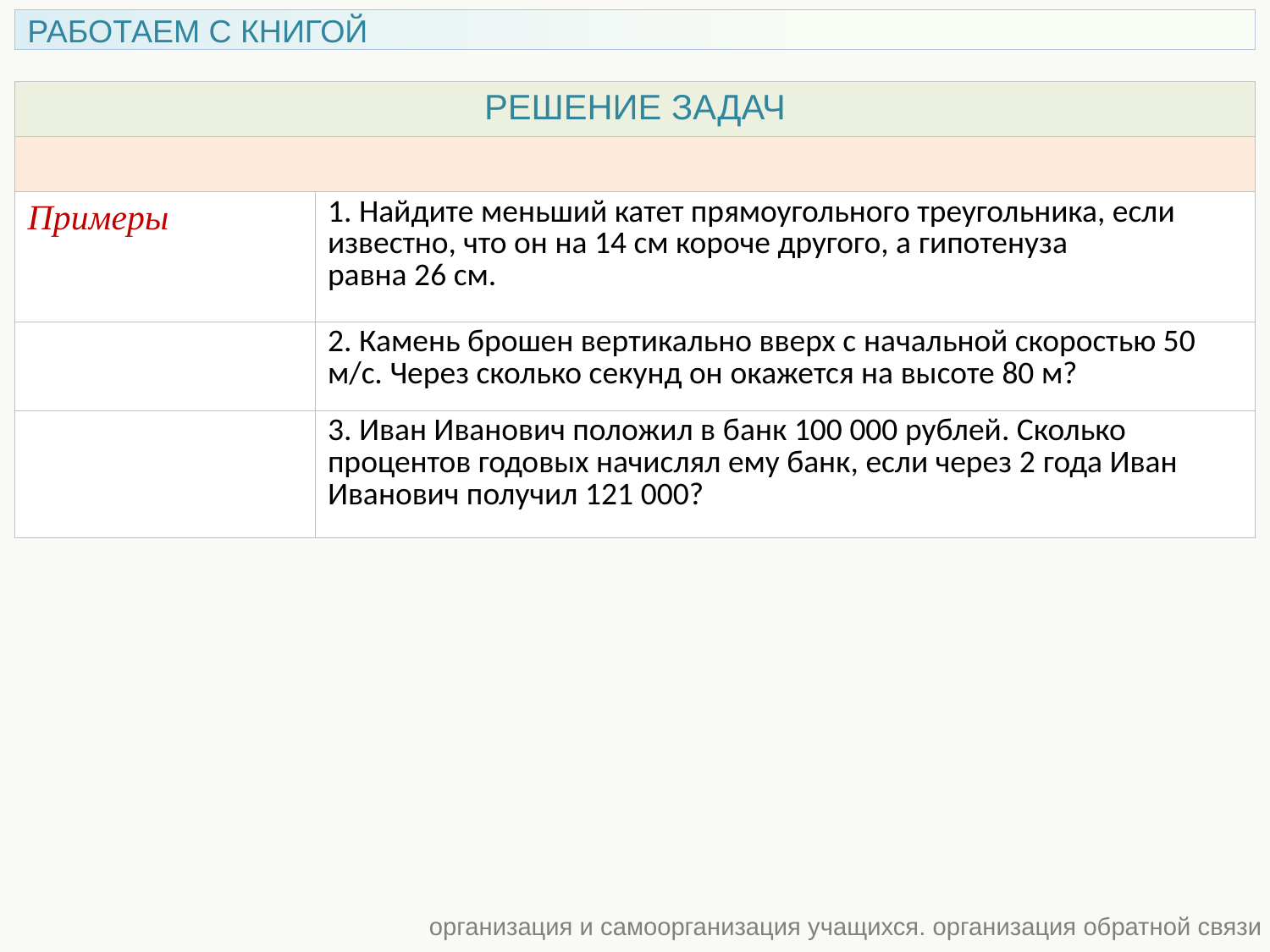

РАБОТАЕМ С КНИГОЙ
| РЕШЕНИЕ ЗАДАЧ |  |
| --- | --- |
|  |  |
| Примеры | 1. Найдите меньший катет прямоугольного треугольника, если известно, что он на 14 см короче другого, а гипотенуза равна 26 см. |
|  | 2. Камень брошен вертикально вверх с начальной скоростью 50 м/с. Через сколько секунд он окажется на высоте 80 м? |
|  | 3. Иван Иванович положил в банк 100 000 рублей. Сколько процентов годовых начислял ему банк, если через 2 года Иван Иванович получил 121 000? |
организация и самоорганизация учащихся. организация обратной связи